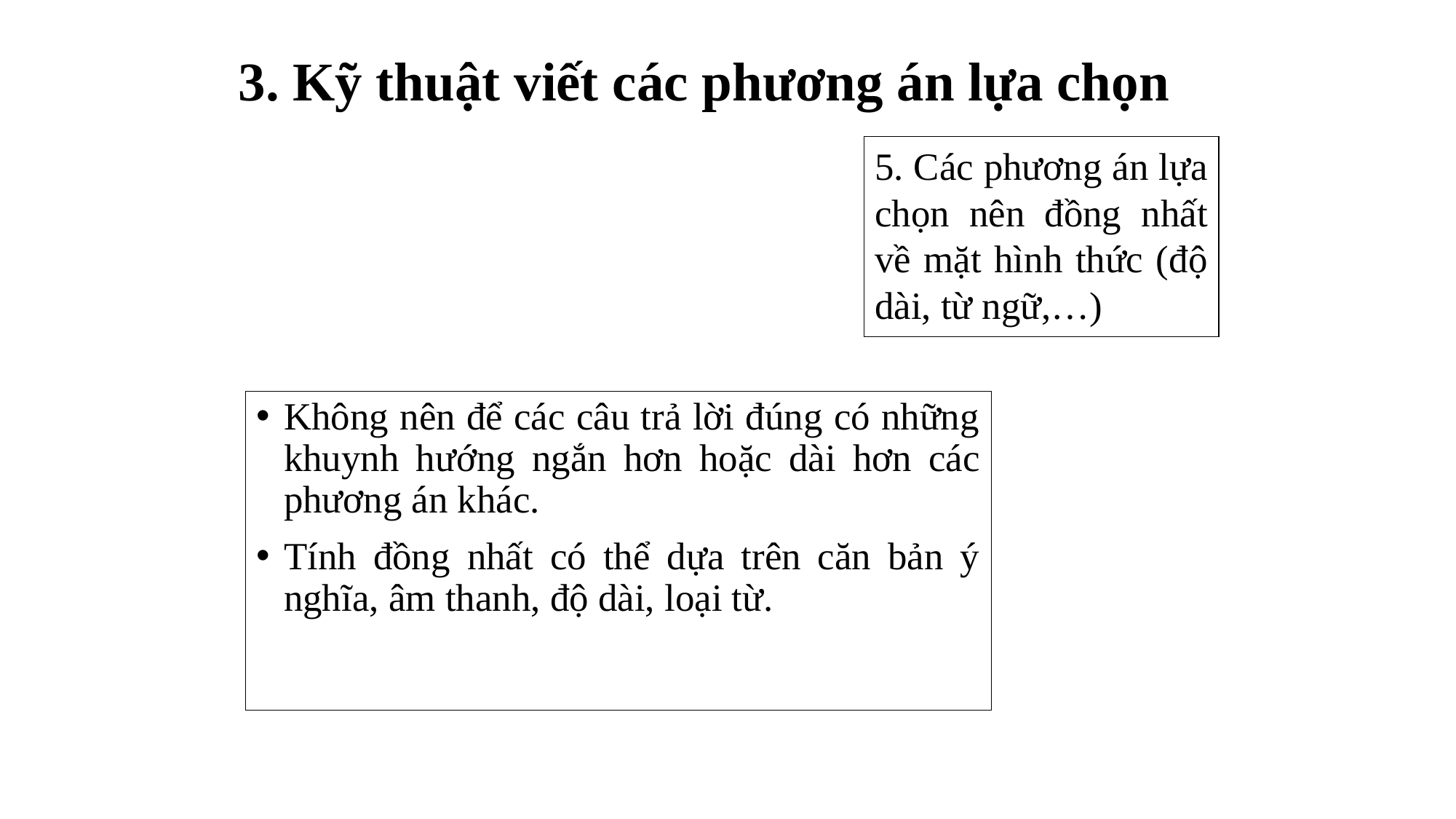

# 3. Kỹ thuật viết các phương án lựa chọn
5. Các phương án lựa chọn nên đồng nhất về mặt hình thức (độ dài, từ ngữ,…)
Không nên để các câu trả lời đúng có những khuynh hướng ngắn hơn hoặc dài hơn các phương án khác.
Tính đồng nhất có thể dựa trên căn bản ý nghĩa, âm thanh, độ dài, loại từ.